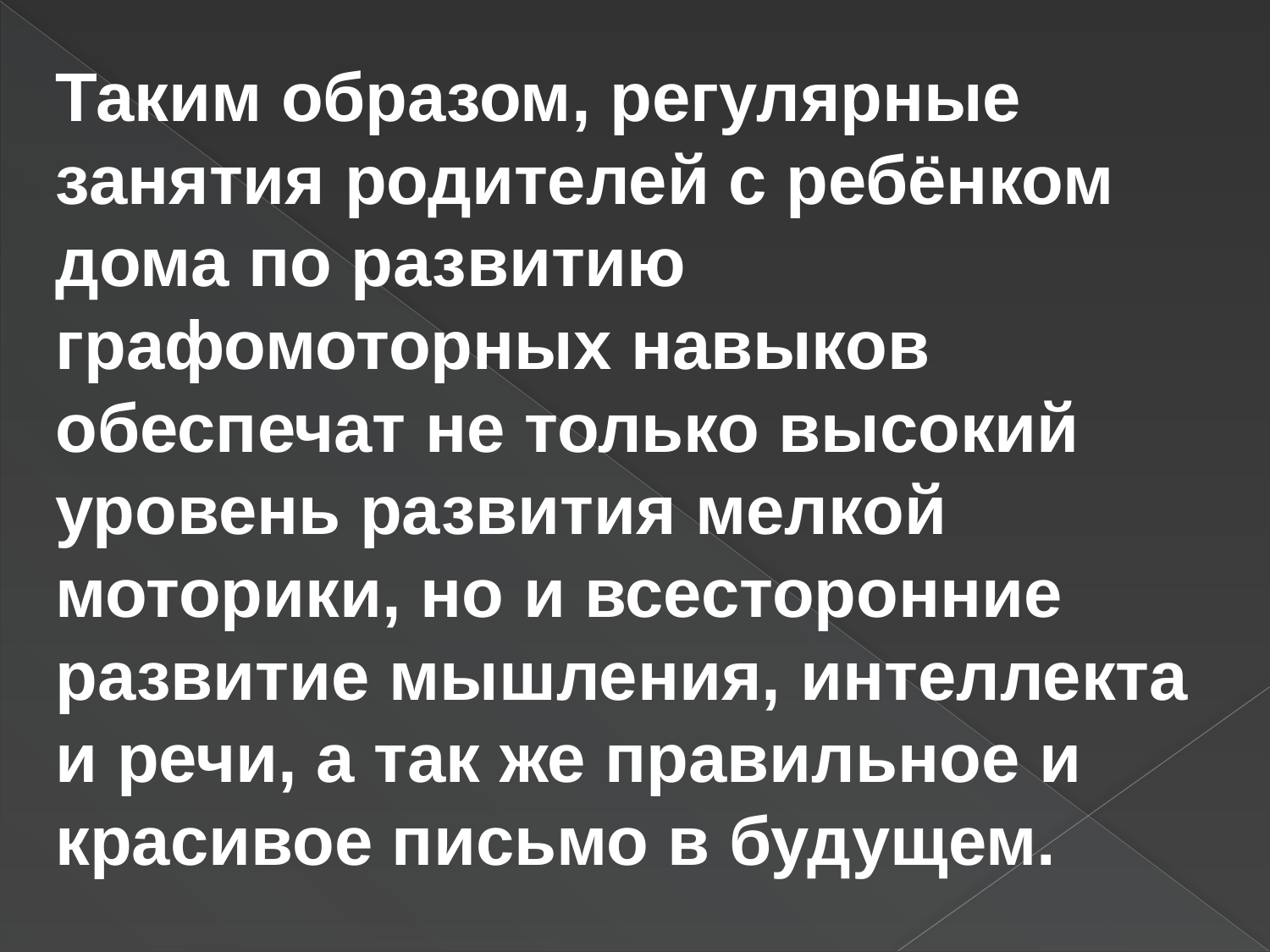

Таким образом, регулярные занятия родителей с ребёнком дома по развитию графомоторных навыков обеспечат не только высокий уровень развития мелкой моторики, но и всесторонние развитие мышления, интеллекта и речи, а так же правильное и красивое письмо в будущем.